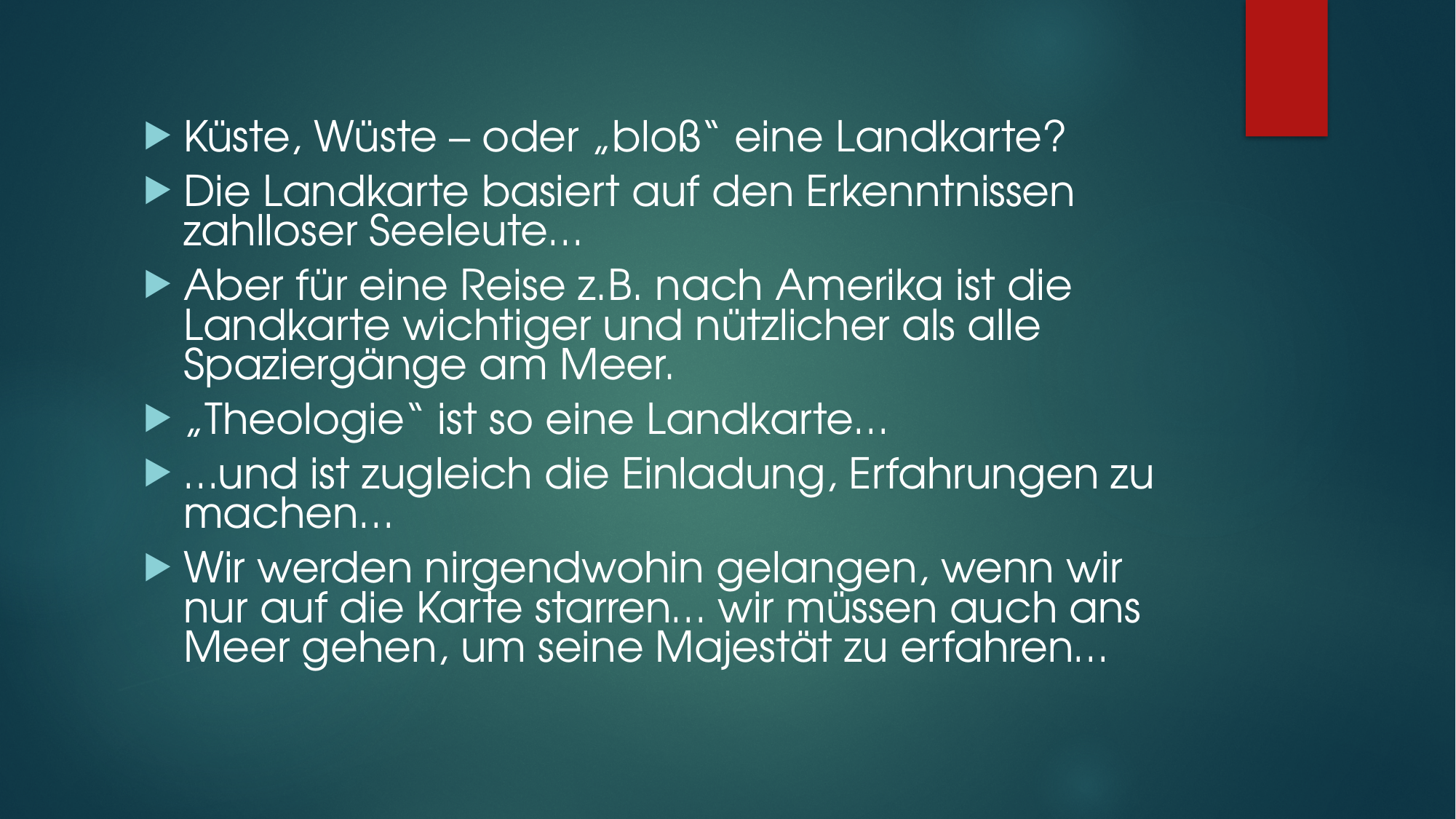

#
Küste, Wüste – oder „bloß“ eine Landkarte?
Die Landkarte basiert auf den Erkenntnissen zahlloser Seeleute…
Aber für eine Reise z.B. nach Amerika ist die Landkarte wichtiger und nützlicher als alle Spaziergänge am Meer.
„Theologie“ ist so eine Landkarte…
…und ist zugleich die Einladung, Erfahrungen zu machen…
Wir werden nirgendwohin gelangen, wenn wir nur auf die Karte starren… wir müssen auch ans Meer gehen, um seine Majestät zu erfahren…